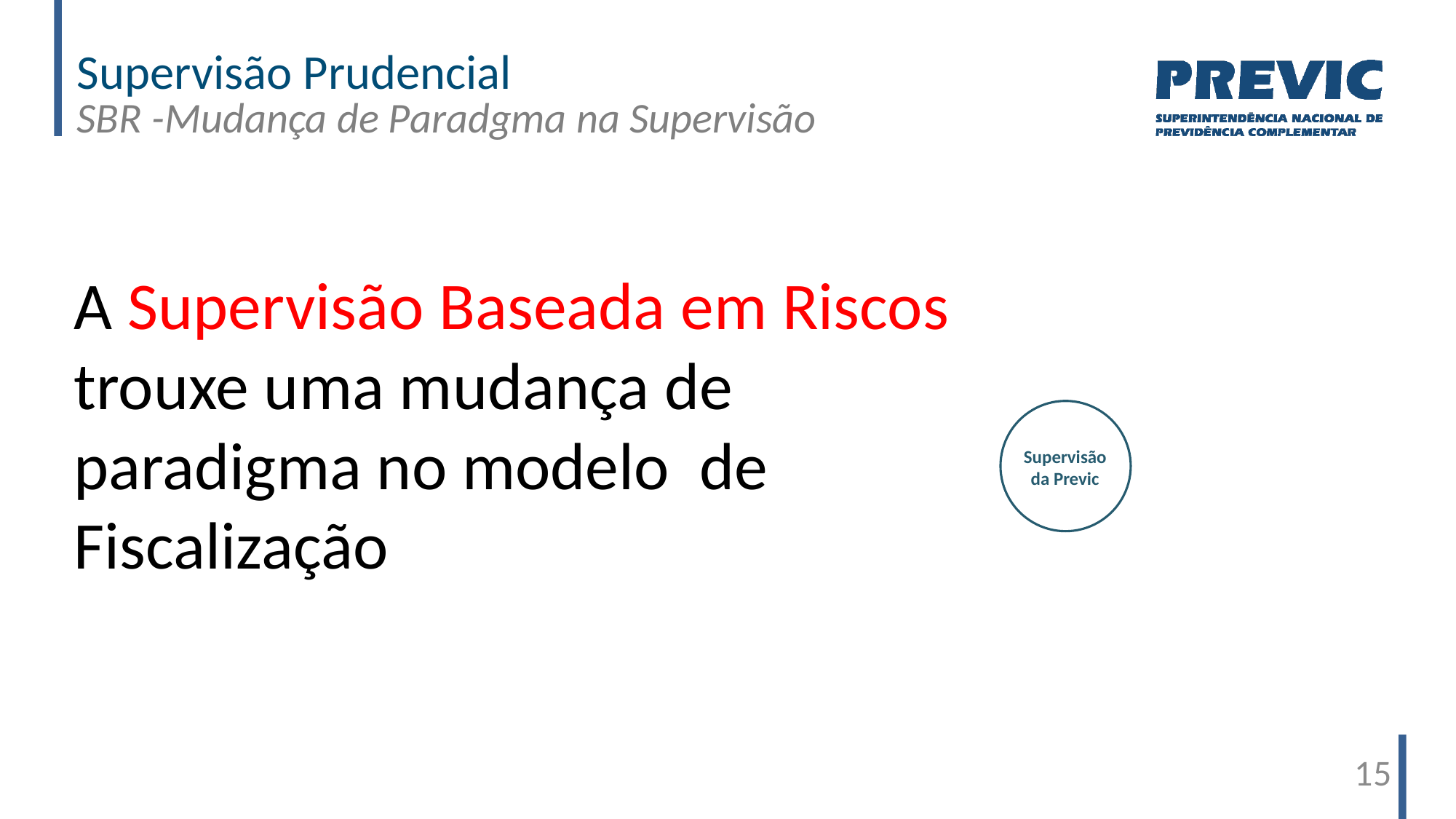

Supervisão Prudencial
SBR -Mudança de Paradgma na Supervisão
A Supervisão Baseada em Riscos trouxe uma mudança de paradigma no modelo  de Fiscalização

Supervisão da Previc